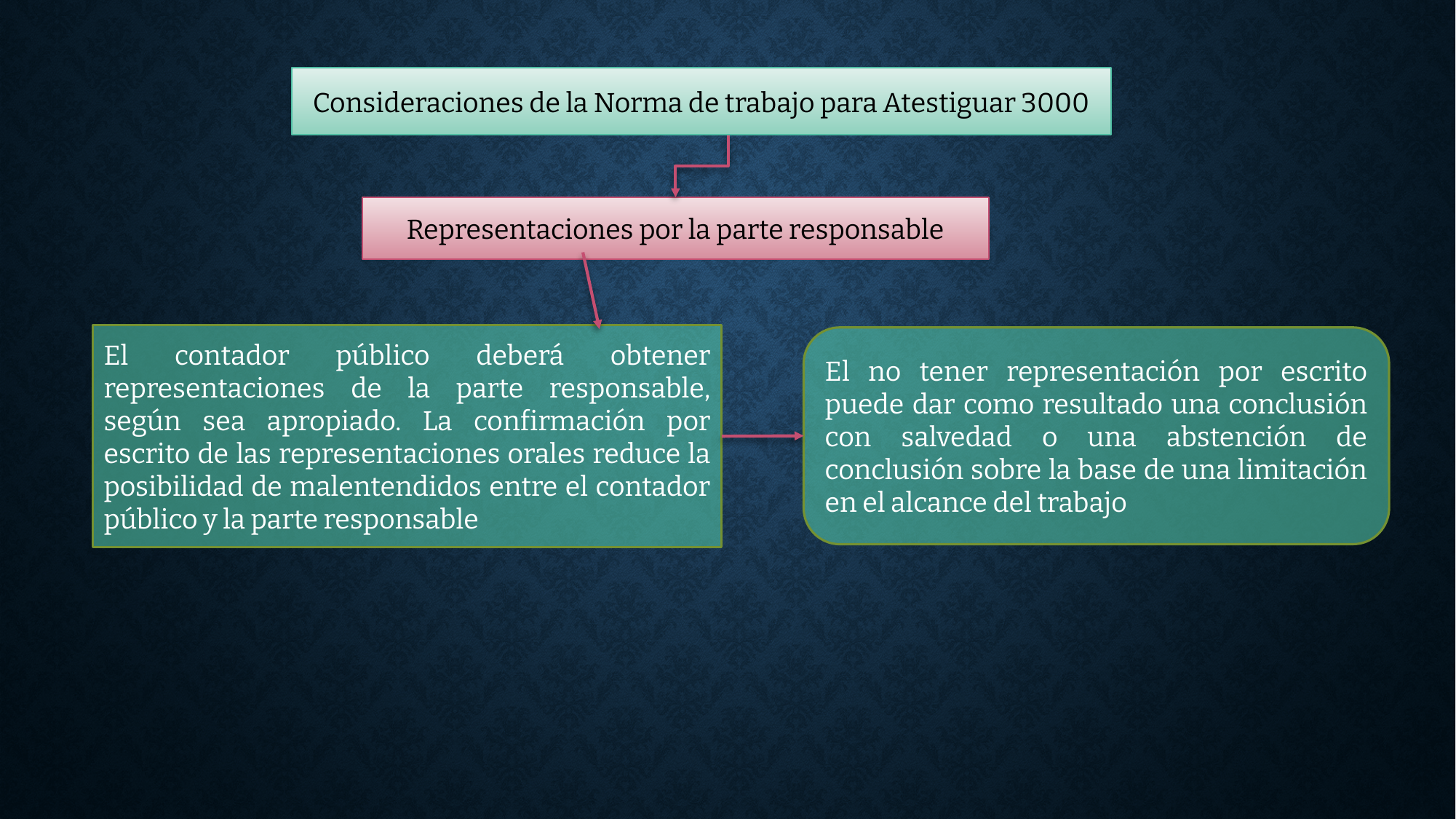

Consideraciones de la Norma de trabajo para Atestiguar 3000

Representaciones por la parte responsable

El contador público deberá obtener representaciones de la parte responsable, según sea apropiado. La confirmación por escrito de las representaciones orales reduce la posibilidad de malentendidos entre el contador público y la parte responsable
El no tener representación por escrito puede dar como resultado una conclusión con salvedad o una abstención de conclusión sobre la base de una limitación en el alcance del trabajo